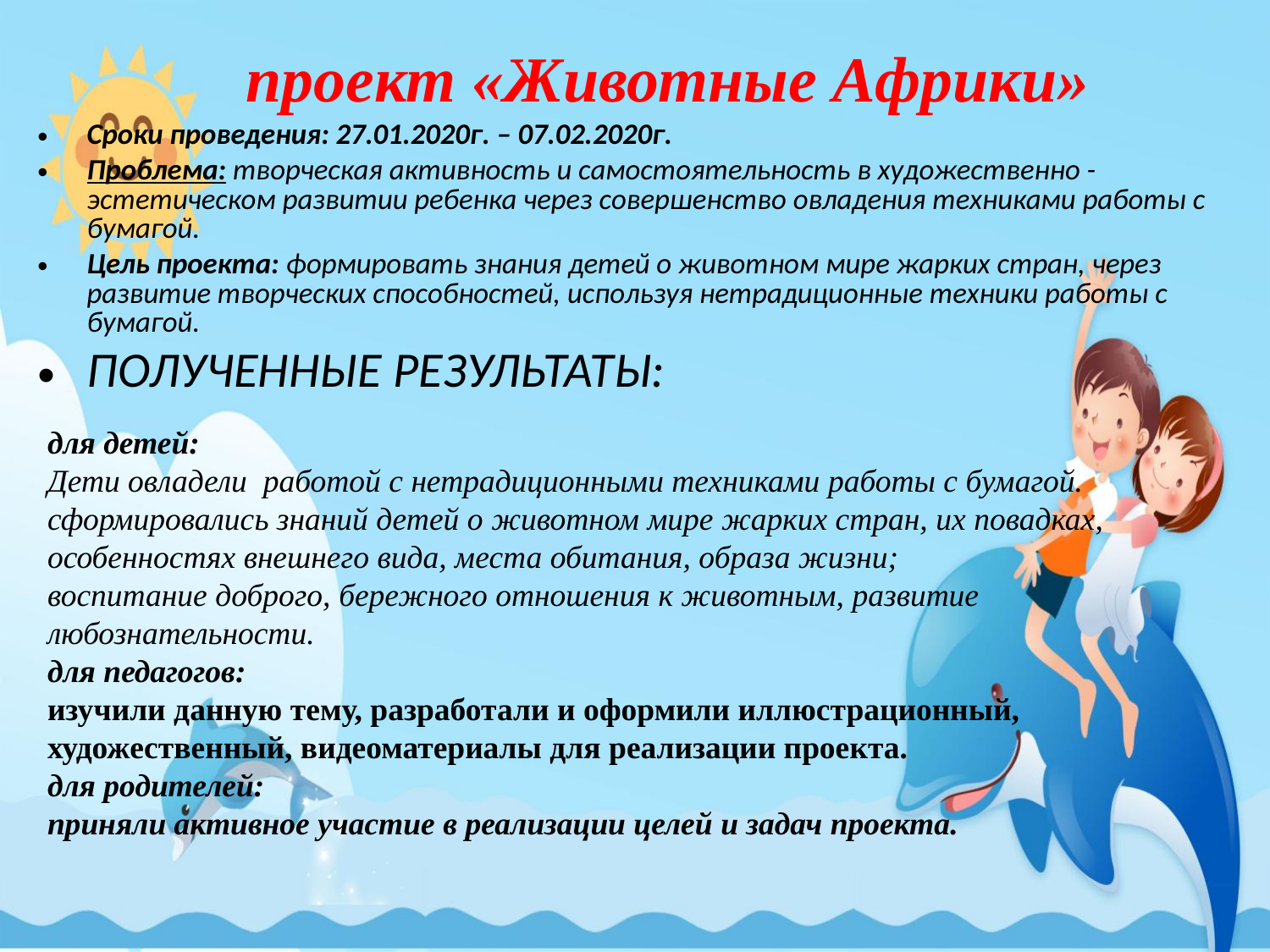

# проект «Животные Африки»
Сроки проведения: 27.01.2020г. – 07.02.2020г.
Проблема: творческая активность и самостоятельность в художественно - эстетическом развитии ребенка через совершенство овладения техниками работы с бумагой.
Цель проекта: формировать знания детей о животном мире жарких стран, через развитие творческих способностей, используя нетрадиционные техники работы с бумагой.
ПОЛУЧЕННЫЕ РЕЗУЛЬТАТЫ:
для детей:
Дети овладели  работой с нетрадиционными техниками работы с бумагой.
сформировались знаний детей о животном мире жарких стран, их повадках, особенностях внешнего вида, места обитания, образа жизни;
воспитание доброго, бережного отношения к животным, развитие любознательности.
для педагогов:
изучили данную тему, разработали и оформили иллюстрационный, художественный, видеоматериалы для реализации проекта.
для родителей:
приняли активное участие в реализации целей и задач проекта.